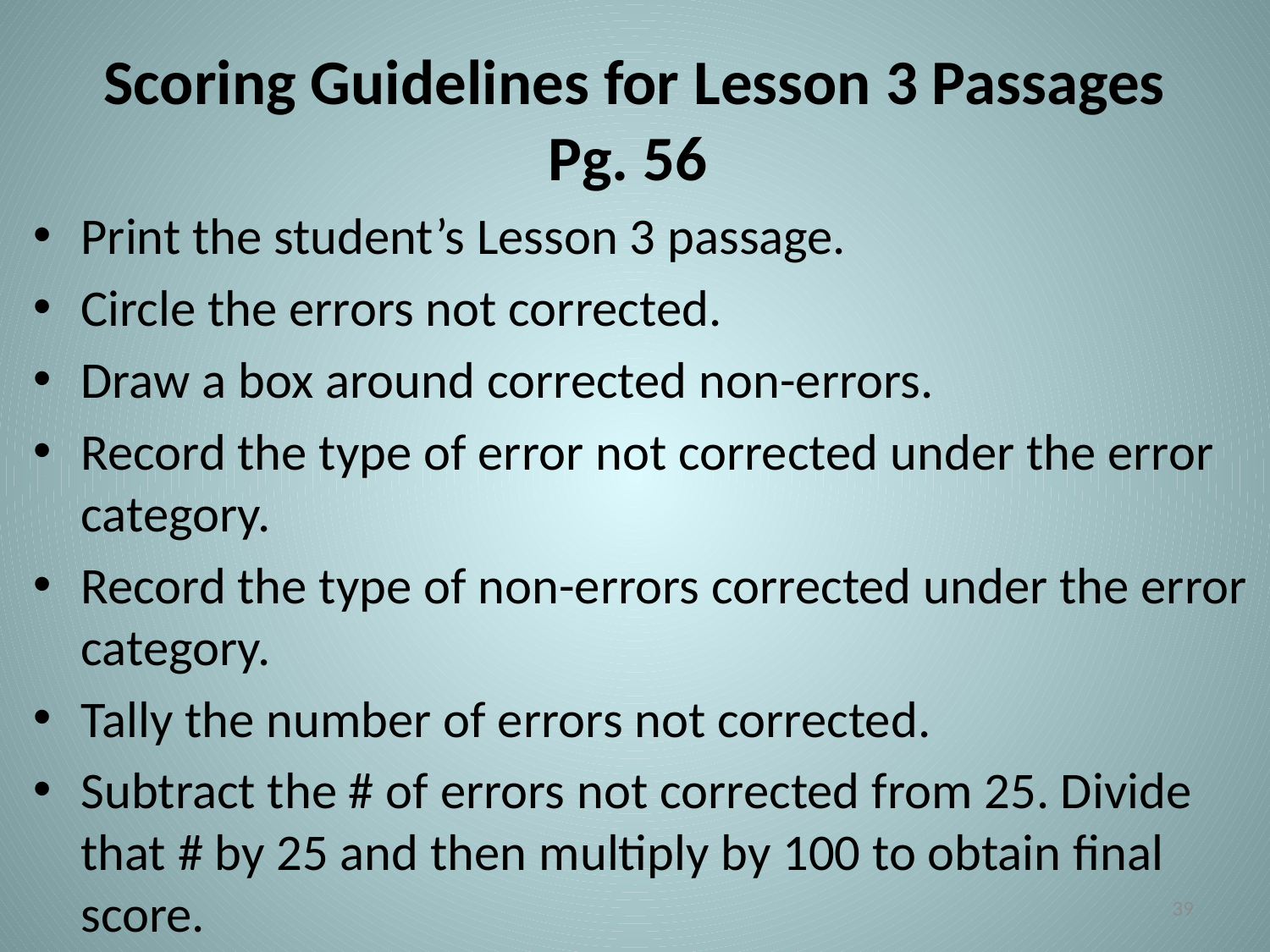

# Scoring Guidelines for Lesson 3 Passages Pg. 56
Print the student’s Lesson 3 passage.
Circle the errors not corrected.
Draw a box around corrected non-errors.
Record the type of error not corrected under the error category.
Record the type of non-errors corrected under the error category.
Tally the number of errors not corrected.
Subtract the # of errors not corrected from 25. Divide that # by 25 and then multiply by 100 to obtain final score.

39